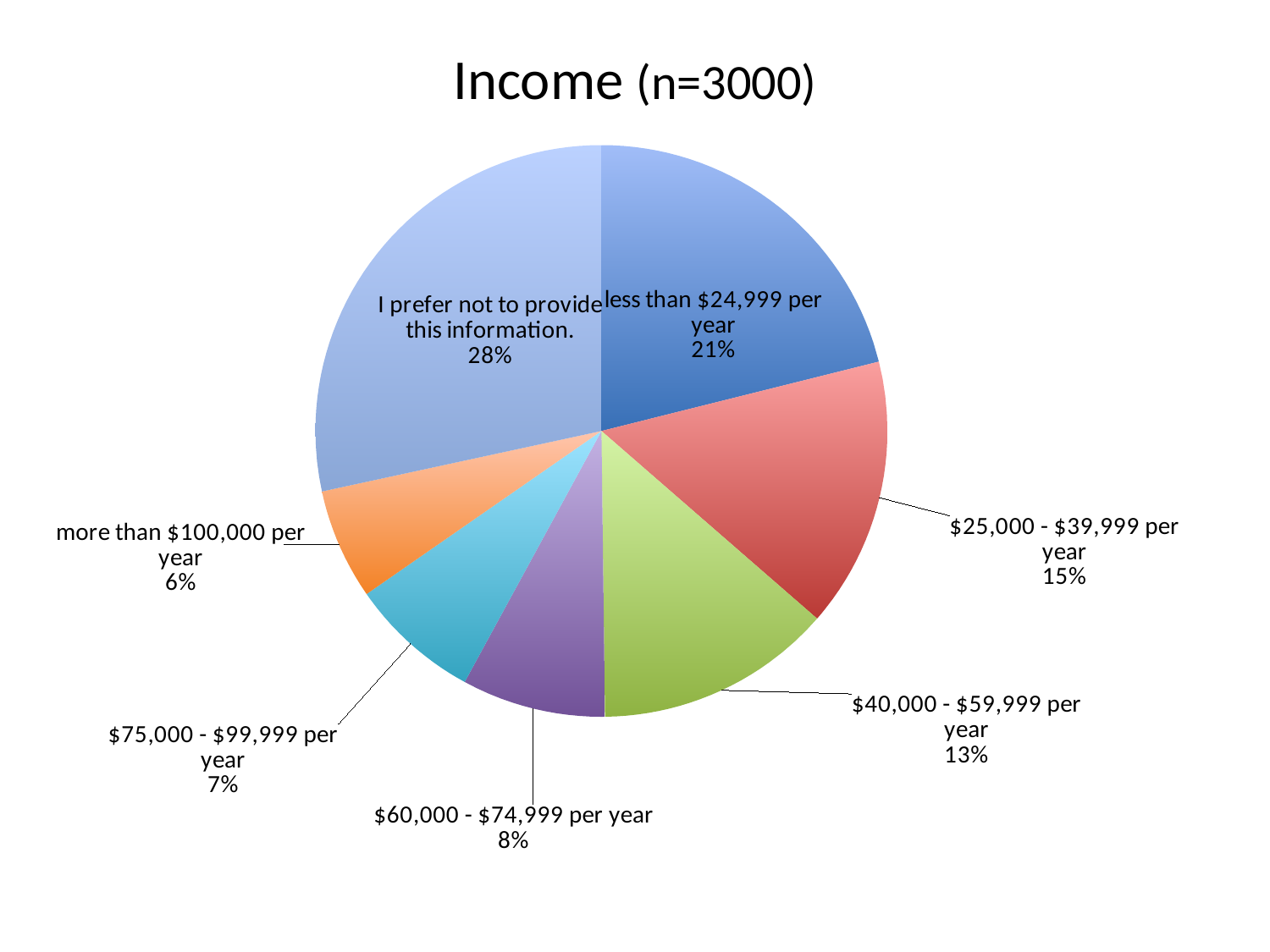

Income (n=3000)

### Chart

| Category |  |
|---|---|
| less than $24,999 per year | 0.211 |
| $25,000 - $39,999 per year | 0.153 |
| $40,000 - $59,999 per year | 0.134 |
| $60,000 - $74,999 per year | 0.0813333333333333 |
| $75,000 - $99,999 per year | 0.074 |
| more than $100,000 per year | 0.0626666666666666 |
| I prefer not to provide this information. | 0.284 |